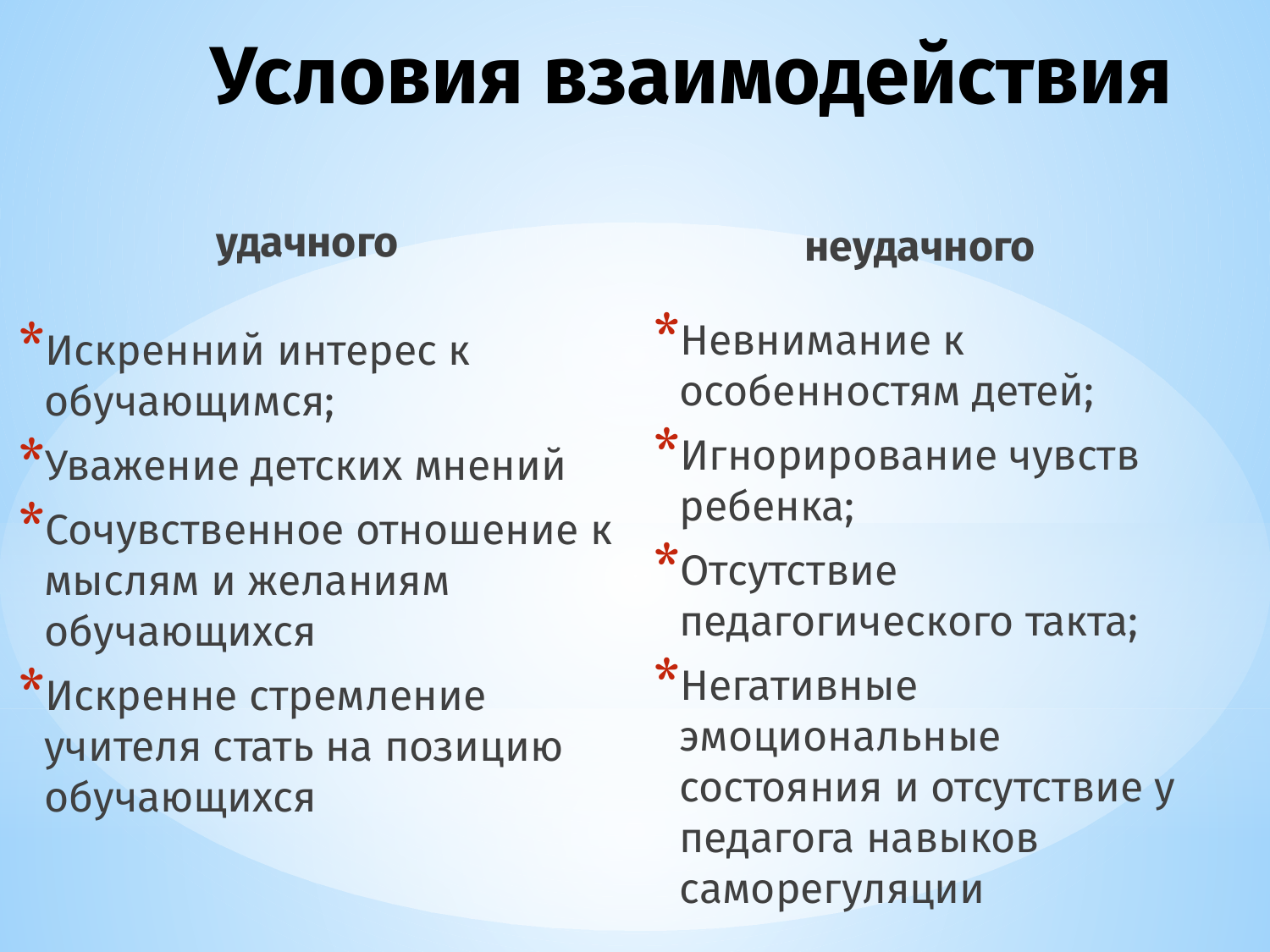

# Условия взаимодействия

удачного

неудачного
Невнимание к особенностям детей;
Игнорирование чувств ребенка;
Отсутствие педагогического такта;
Негативные эмоциональные состояния и отсутствие у педагога навыков саморегуляции
Искренний интерес к обучающимся;
Уважение детских мнений
Сочувственное отношение к мыслям и желаниям  обучающихся
Искренне стремление учителя стать на позицию обучающихся